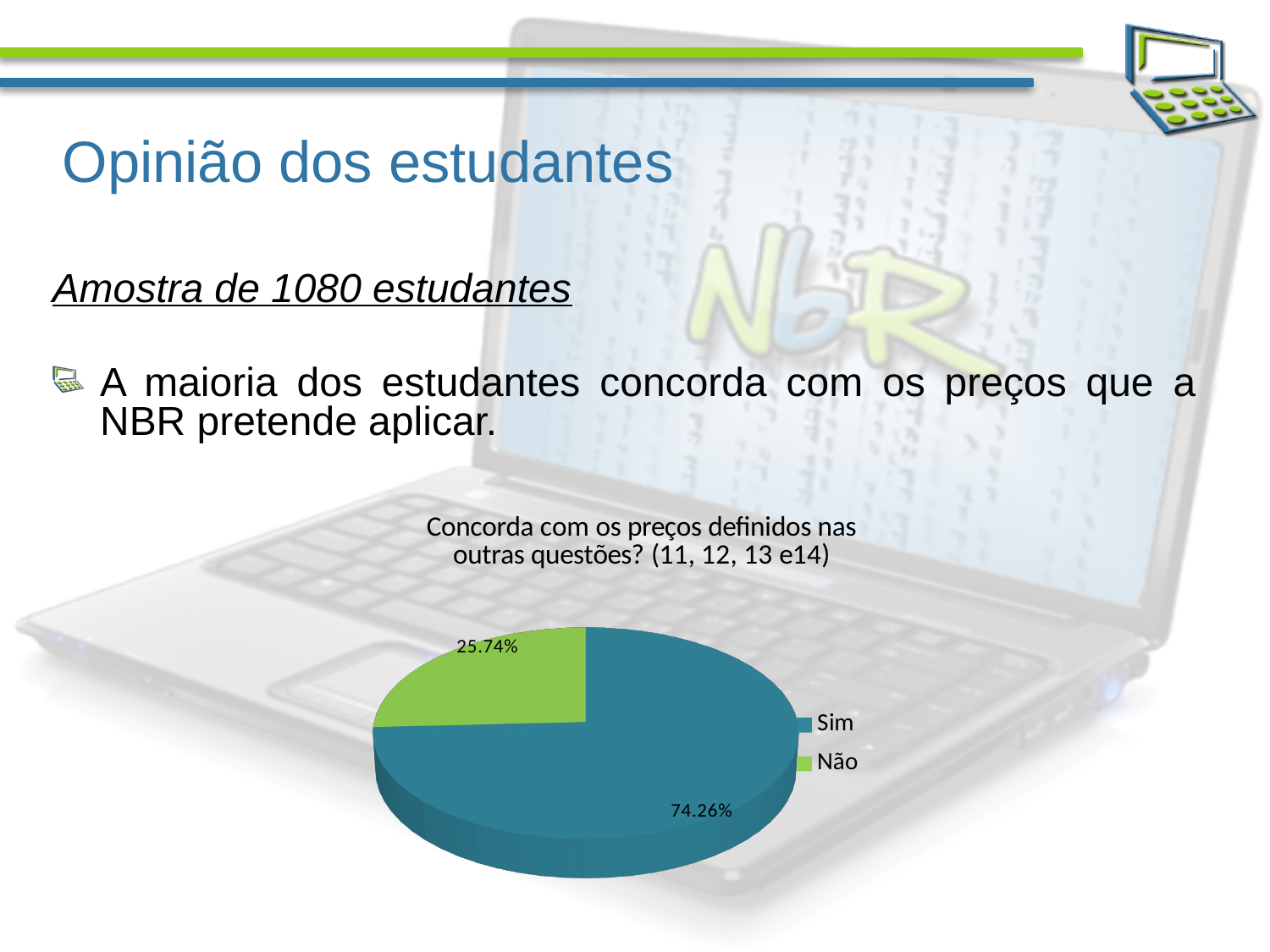

# Opinião dos estudantes

Amostra de 1080 estudantes

A maioria dos estudantes concorda com os preços que a NBR pretende aplicar.

[unsupported chart]